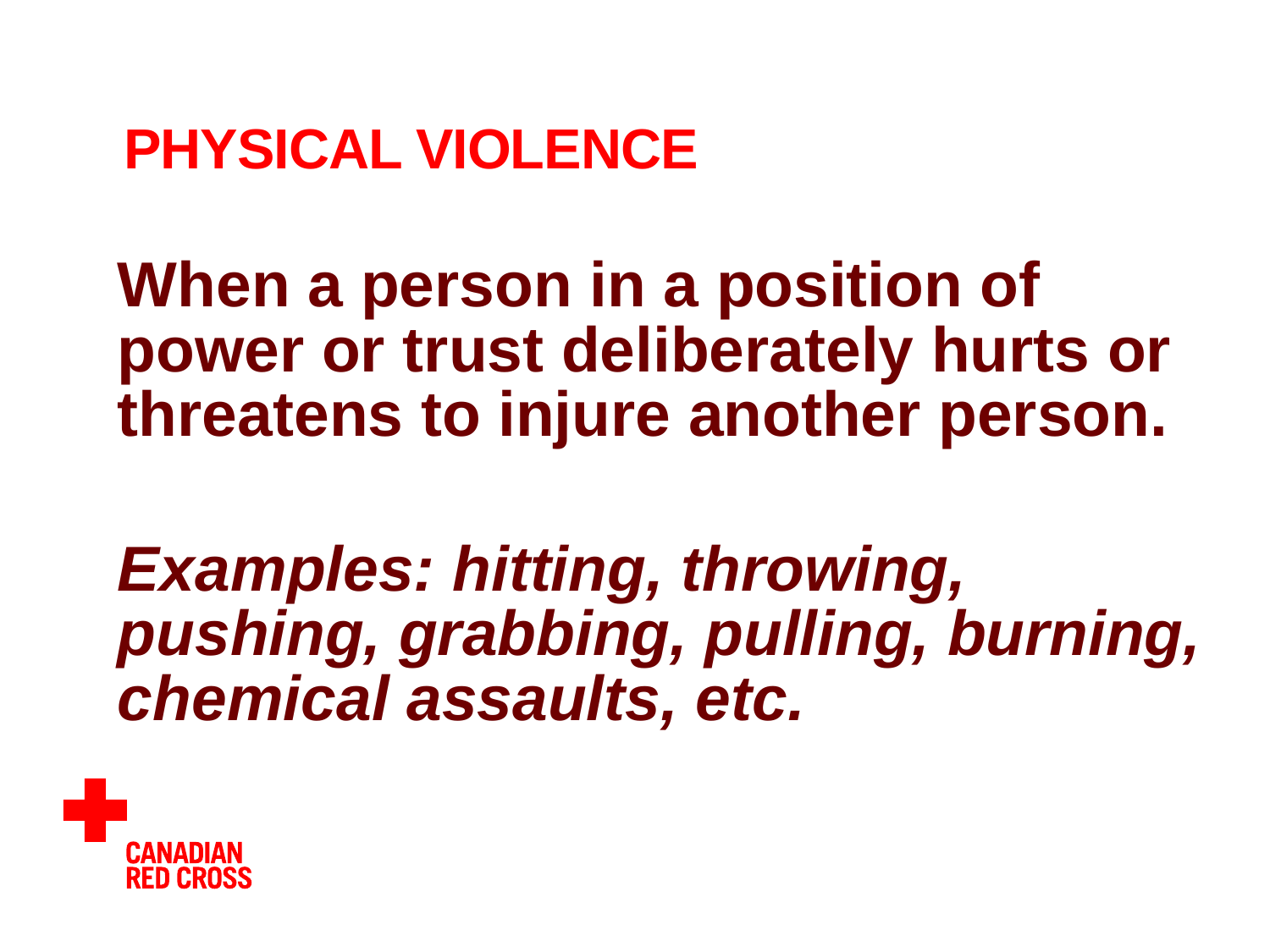

# PHYSICAL VIOLENCE

When a person in a position of power or trust deliberately hurts or threatens to injure another person.

Examples: hitting, throwing, pushing, grabbing, pulling, burning, chemical assaults, etc.